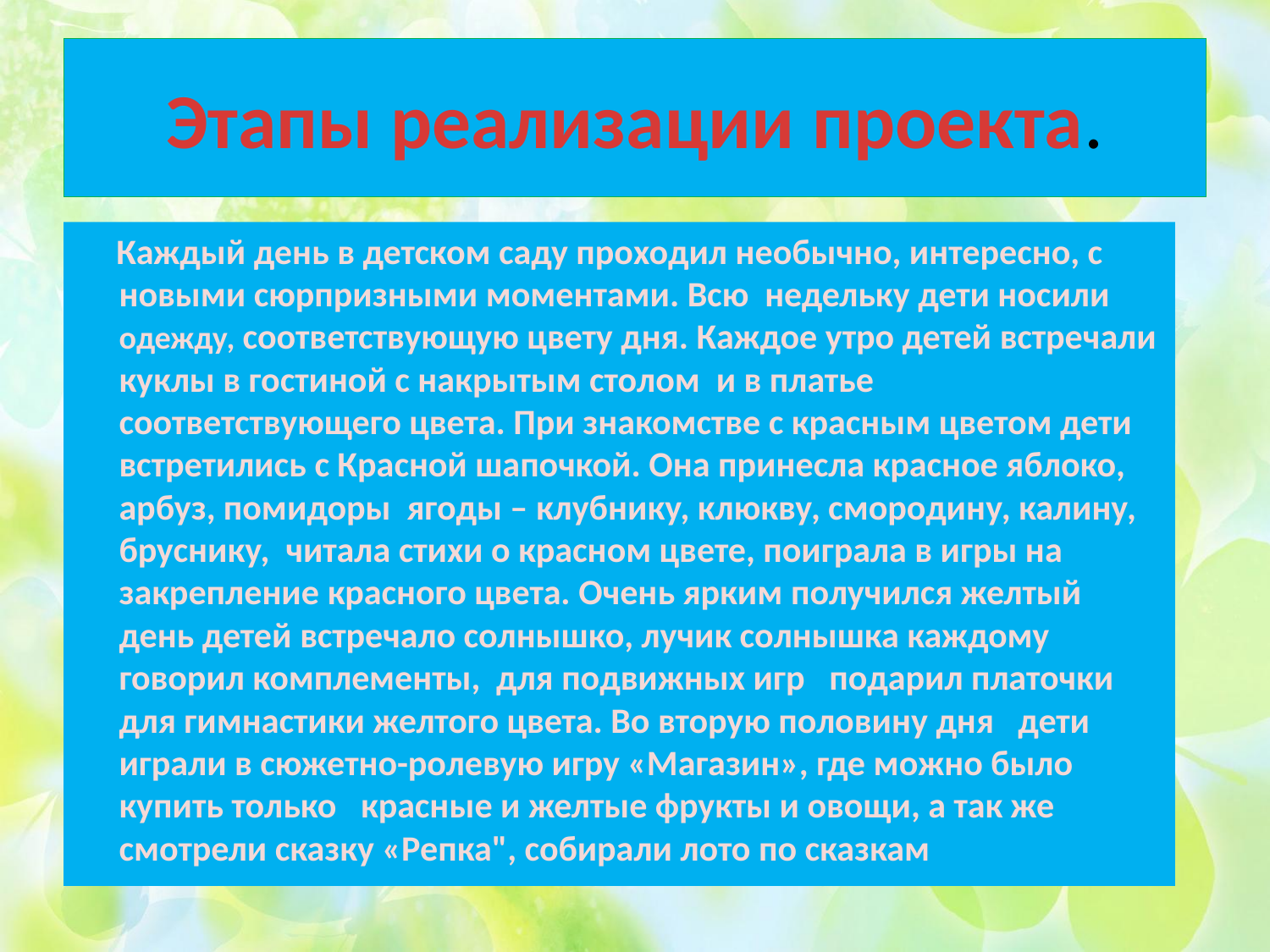

# Этапы реализации проекта.
     Каждый день в детском саду проходил необычно, интересно, с новыми сюрпризными моментами. Всю  недельку дети носили одежду, соответствующую цвету дня. Каждое утро детей встречали куклы в гостиной с накрытым столом  и в платье соответствующего цвета. При знакомстве с красным цветом дети   встретились с Красной шапочкой. Она принесла красное яблоко, арбуз, помидоры  ягоды – клубнику, клюкву, смородину, калину, бруснику,  читала стихи о красном цвете, поиграла в игры на закрепление красного цвета. Очень ярким получился желтый день детей встречало солнышко, лучик солнышка каждому говорил комплементы,  для подвижных игр   подарил платочки для гимнастики желтого цвета. Во вторую половину дня   дети играли в сюжетно-ролевую игру «Магазин», где можно было  купить только   красные и желтые фрукты и овощи, а так же смотрели сказку «Репка", собирали лото по сказкам